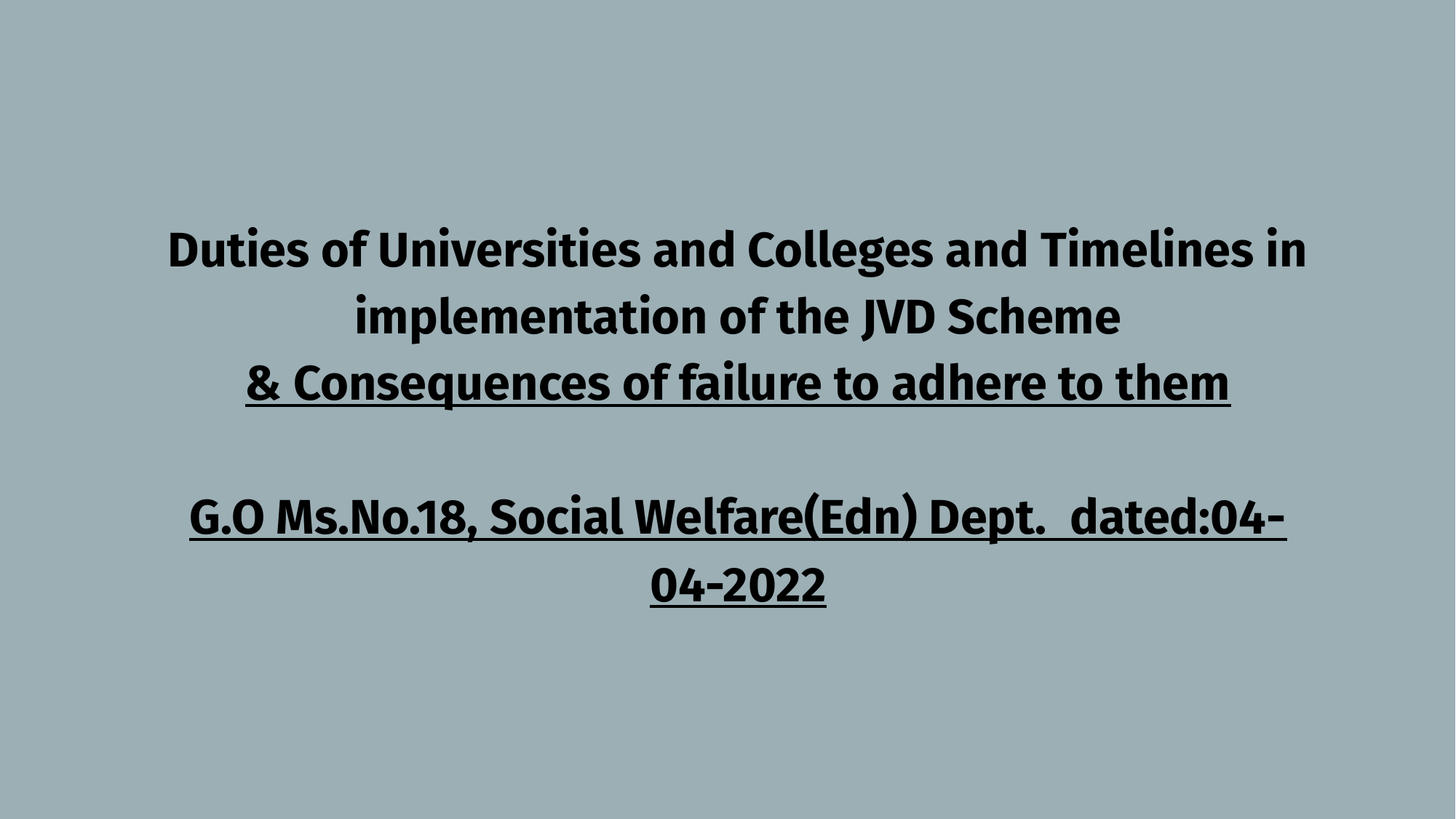

Duties of Universities and Colleges and Timelines in implementation of the JVD Scheme
& Consequences of failure to adhere to them

G.O Ms.No.18, Social Welfare(Edn) Dept.  dated:04-04-2022